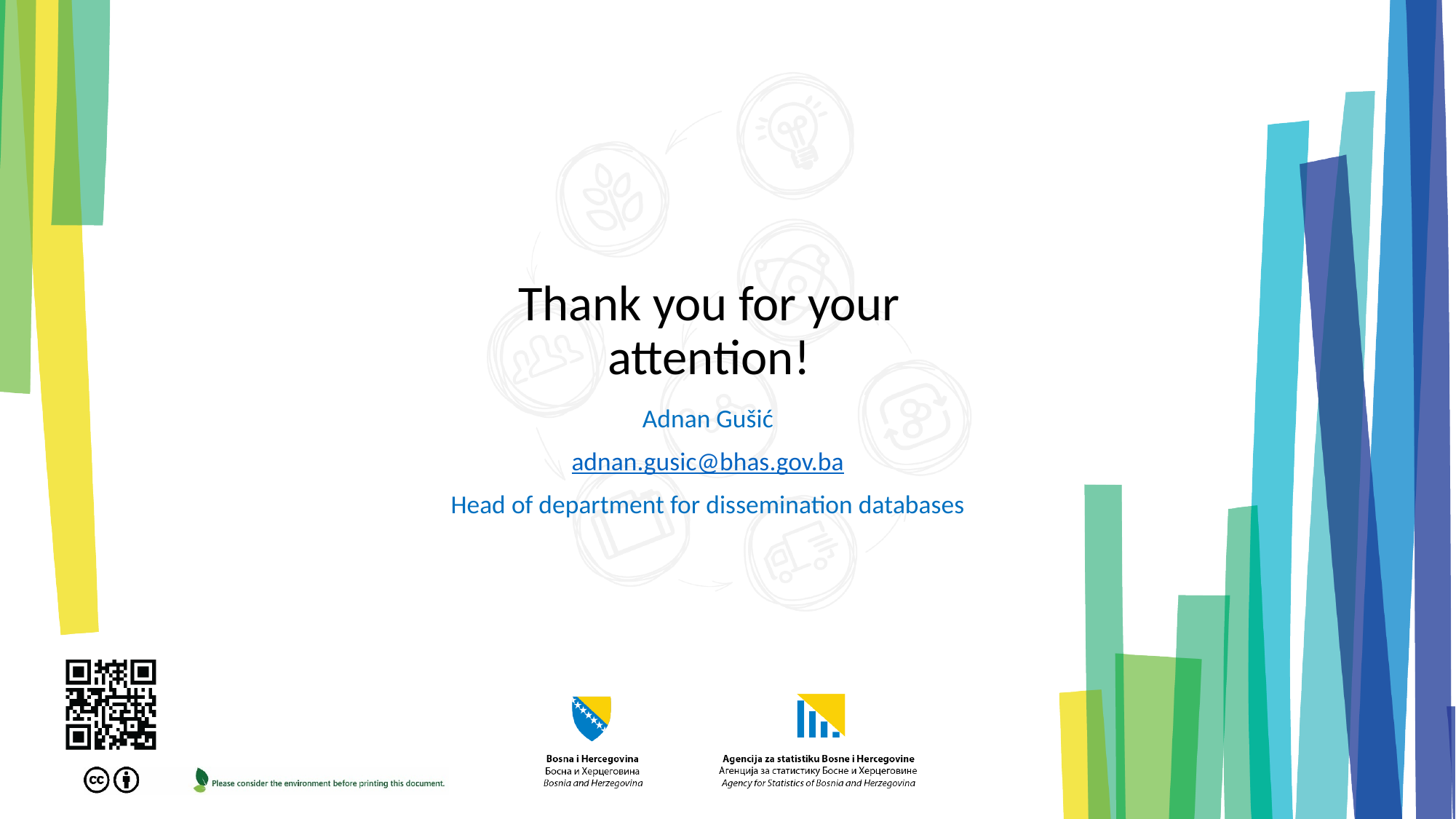

Thank you for your attention!
Adnan Gušić
adnan.gusic@bhas.gov.ba
Head of department for dissemination databases